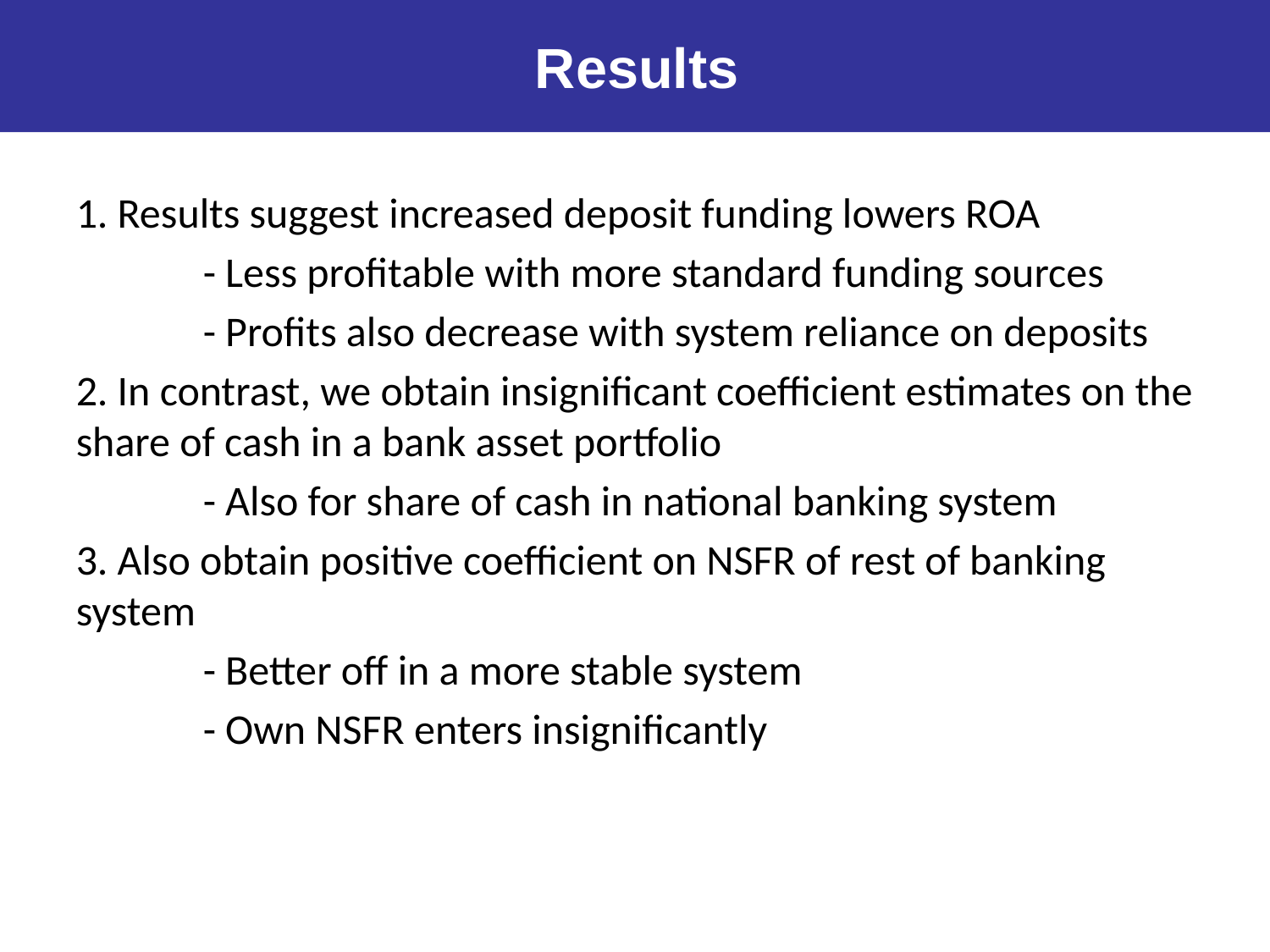

Results
1. Results suggest increased deposit funding lowers ROA
	- Less profitable with more standard funding sources
	- Profits also decrease with system reliance on deposits
2. In contrast, we obtain insignificant coefficient estimates on the share of cash in a bank asset portfolio
	- Also for share of cash in national banking system
3. Also obtain positive coefficient on NSFR of rest of banking system
	- Better off in a more stable system
	- Own NSFR enters insignificantly